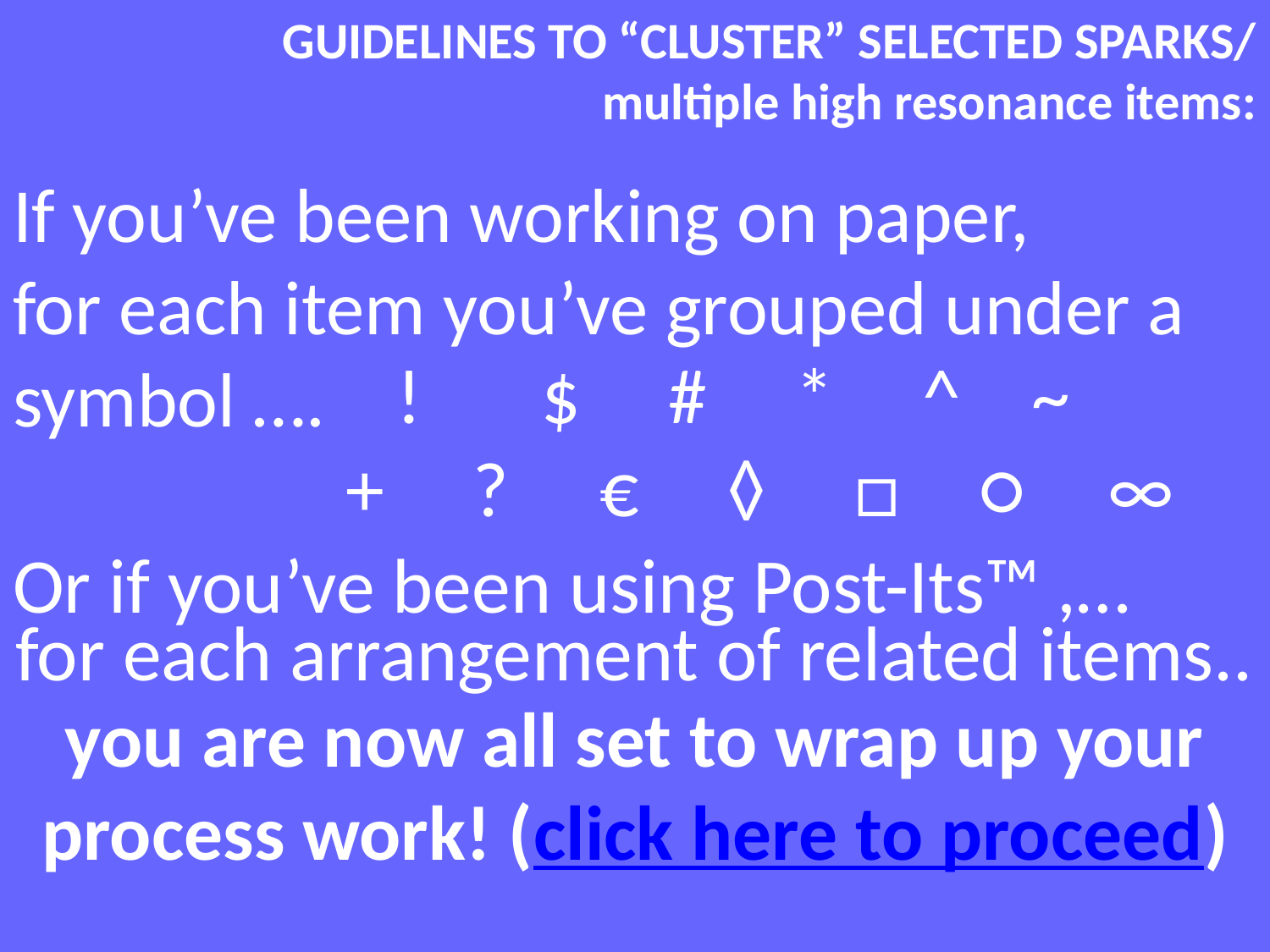

GUIDELINES TO “CLUSTER” SELECTED SPARKS/
multiple high resonance items:
If you’ve been working on paper,
for each item you’ve grouped under a symbol ….
!	 $	 #	 *	 ^	~
+	?	€	◊	□	○	∞
Or if you’ve been using Post-Its™ ,…
for each arrangement of related items..
you are now all set to wrap up your process work! (click here to proceed)